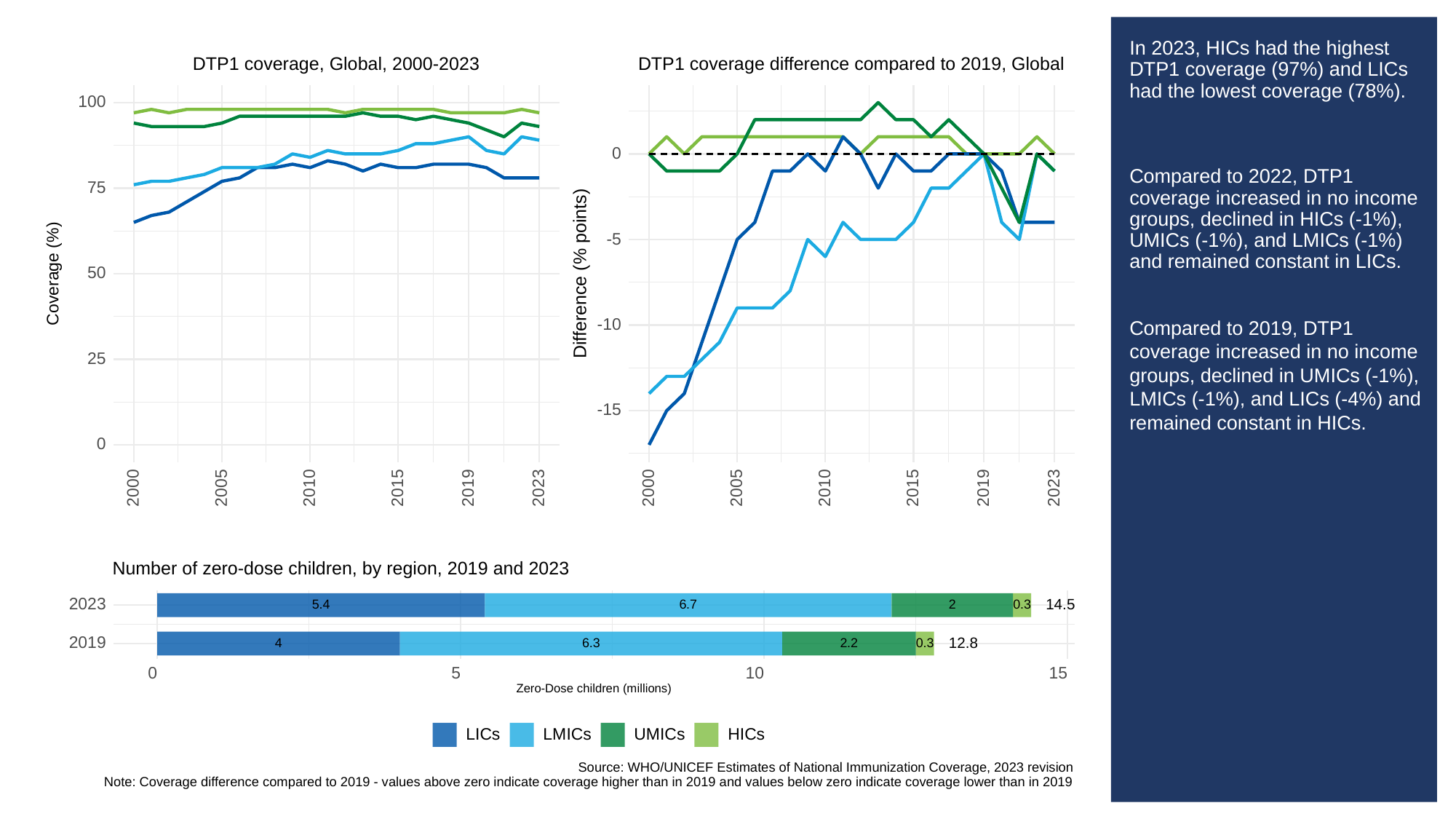

# In 2023, HICs had the highest DTP1 coverage (97%) and LICs had the lowest coverage (78%).

Compared to 2022, DTP1 coverage increased in no income groups, declined in HICs (-1%), UMICs (-1%), and LMICs (-1%) and remained constant in LICs.

Compared to 2019, DTP1 coverage increased in no income groups, declined in UMICs (-1%), LMICs (-1%), and LICs (-4%) and remained constant in HICs.

DTP1 coverage, Global, 2000-2023
DTP1 coverage difference compared to 2019, Global

100

0

75

-5

Difference (% points)
Coverage (%)
50

-10

25

-15

0

2023
2023
2000
2005
2010
2015
2019
2000
2005
2010
2015
2019
Number of zero-dose children, by region, 2019 and 2023

2023
14.5
0.3
6.7
5.4
2

2019
12.8
6.3
0.3
2.2
4

0
10
15
5
Zero-Dose children (millions)

LICs
LMICs
UMICs
HICs
Source: WHO/UNICEF Estimates of National Immunization Coverage, 2023 revision
Note: Coverage difference compared to 2019 - values above zero indicate coverage higher than in 2019 and values below zero indicate coverage lower than in 2019